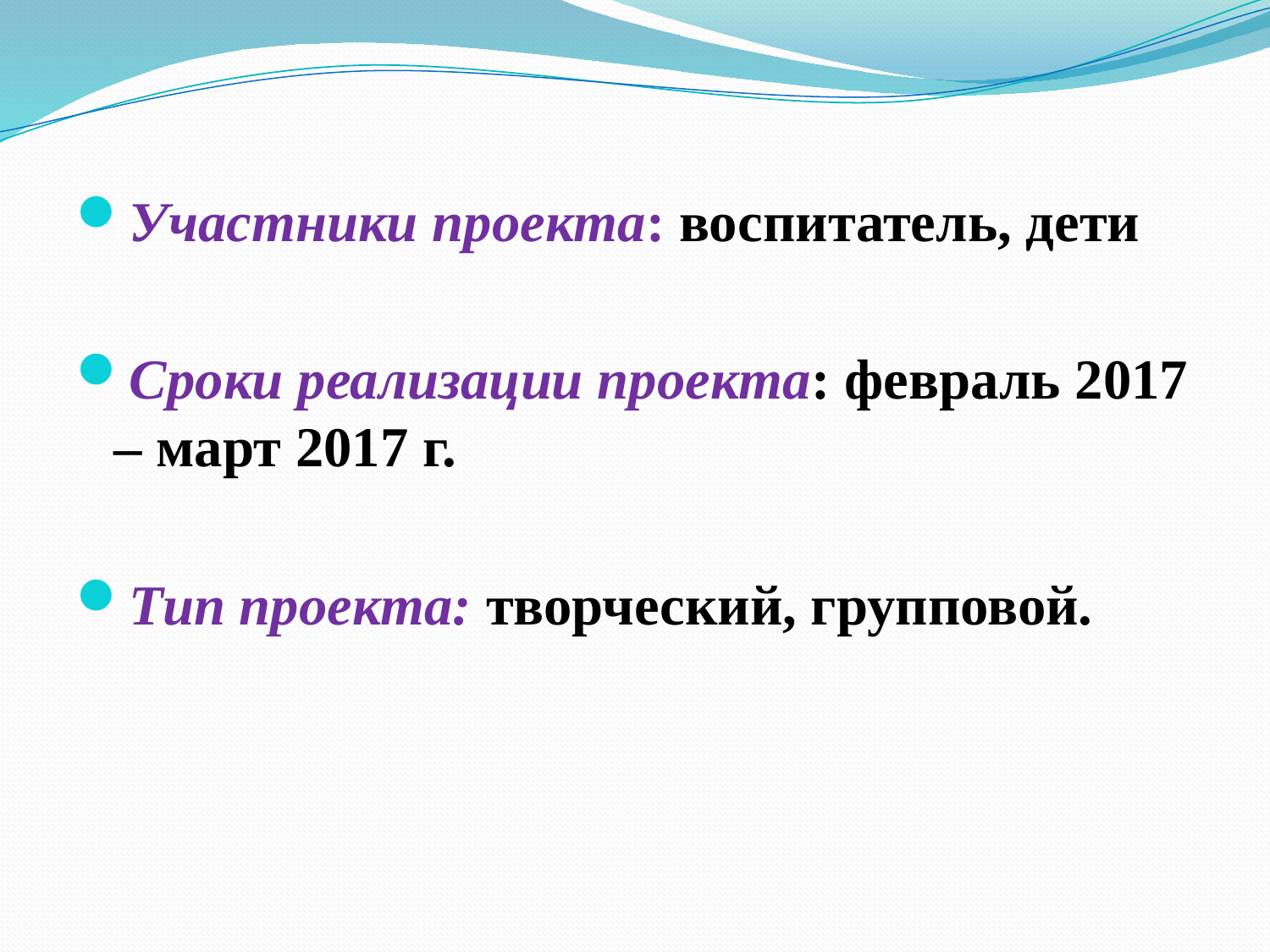

#
Участники проекта: воспитатель, дети

Сроки реализации проекта: февраль 2017 – март 2017 г.

Тип проекта: творческий, групповой.